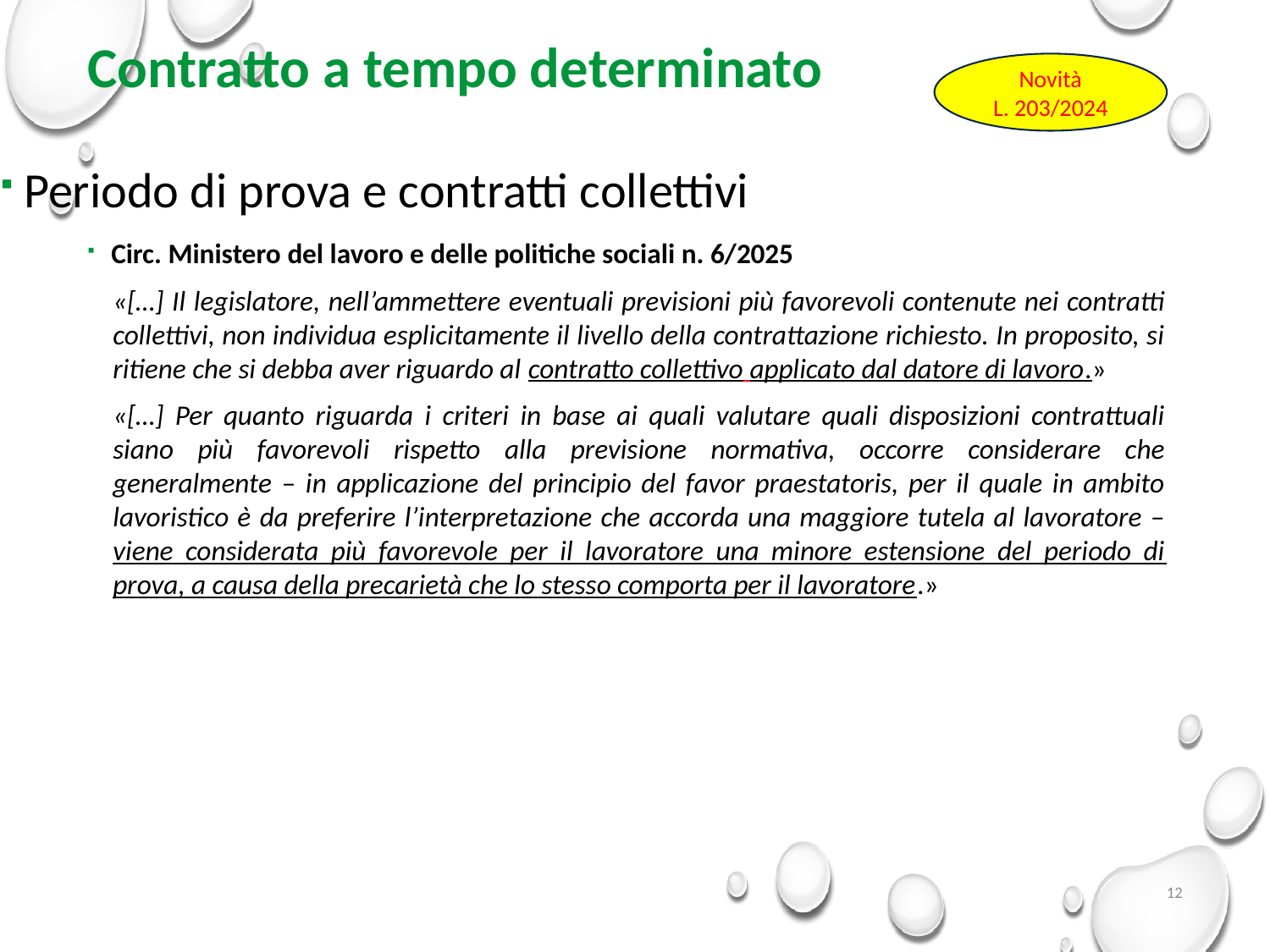

# Contratto a tempo determinato
Novità
L. 203/2024
Periodo di prova e contratti collettivi

Circ. Ministero del lavoro e delle politiche sociali n. 6/2025
«[…] Il legislatore, nell’ammettere eventuali previsioni più favorevoli contenute nei contratti collettivi, non individua esplicitamente il livello della contrattazione richiesto. In proposito, si ritiene che si debba aver riguardo al contratto collettivo applicato dal datore di lavoro.»
«[…] Per quanto riguarda i criteri in base ai quali valutare quali disposizioni contrattuali siano più favorevoli rispetto alla previsione normativa, occorre considerare che generalmente – in applicazione del principio del favor praestatoris, per il quale in ambito lavoristico è da preferire l’interpretazione che accorda una maggiore tutela al lavoratore – viene considerata più favorevole per il lavoratore una minore estensione del periodo di prova, a causa della precarietà che lo stesso comporta per il lavoratore.»

12